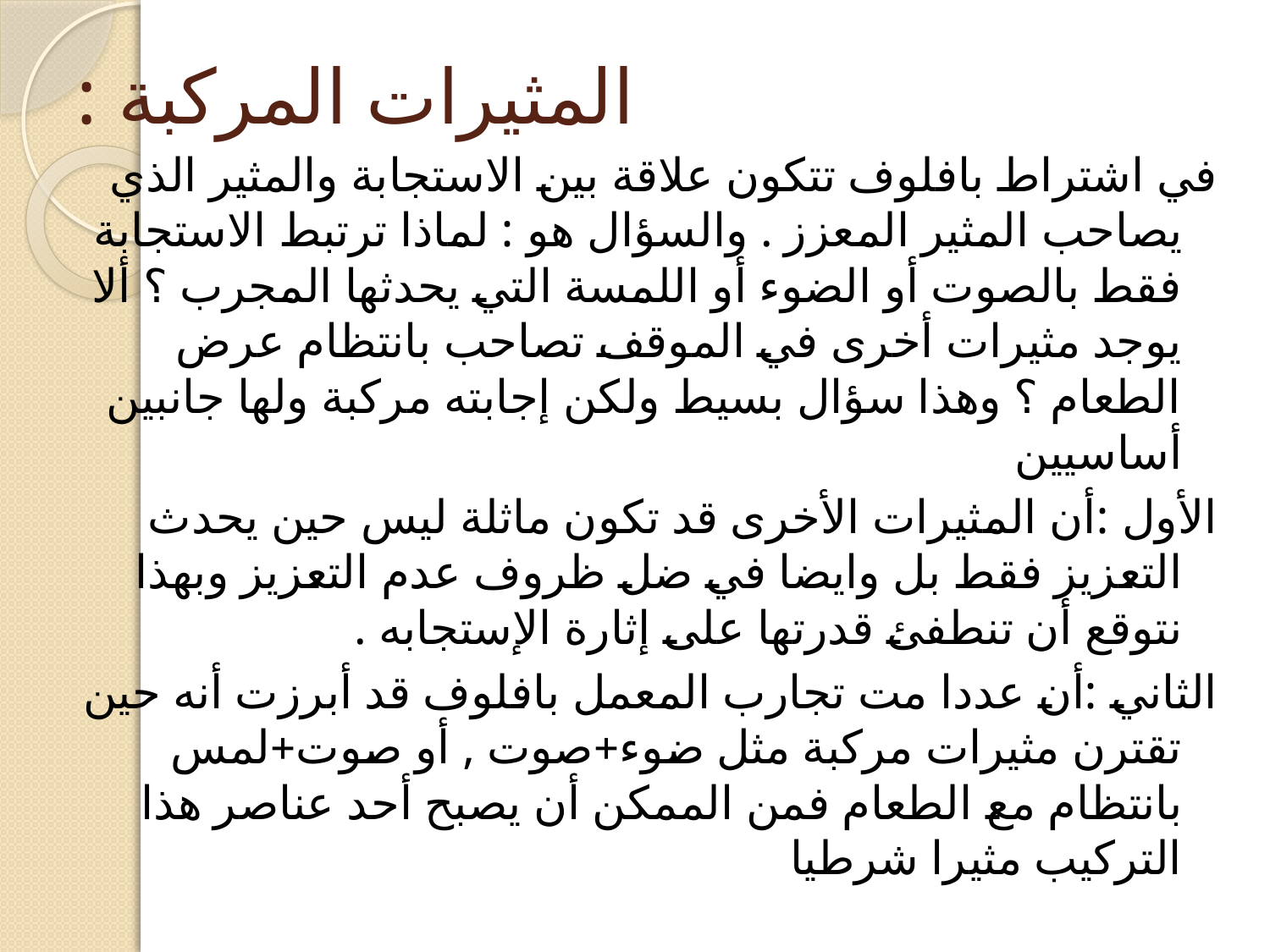

# المثيرات المركبة :
في اشتراط بافلوف تتكون علاقة بين الاستجابة والمثير الذي يصاحب المثير المعزز . والسؤال هو : لماذا ترتبط الاستجابة فقط بالصوت أو الضوء أو اللمسة التي يحدثها المجرب ؟ ألا يوجد مثيرات أخرى في الموقف تصاحب بانتظام عرض الطعام ؟ وهذا سؤال بسيط ولكن إجابته مركبة ولها جانبين أساسيين
الأول :أن المثيرات الأخرى قد تكون ماثلة ليس حين يحدث التعزيز فقط بل وايضا في ضل ظروف عدم التعزيز وبهذا نتوقع أن تنطفئ قدرتها على إثارة الإستجابه .
الثاني :أن عددا مت تجارب المعمل بافلوف قد أبرزت أنه حين تقترن مثيرات مركبة مثل ضوء+صوت , أو صوت+لمس بانتظام مع الطعام فمن الممكن أن يصبح أحد عناصر هذا التركيب مثيرا شرطيا